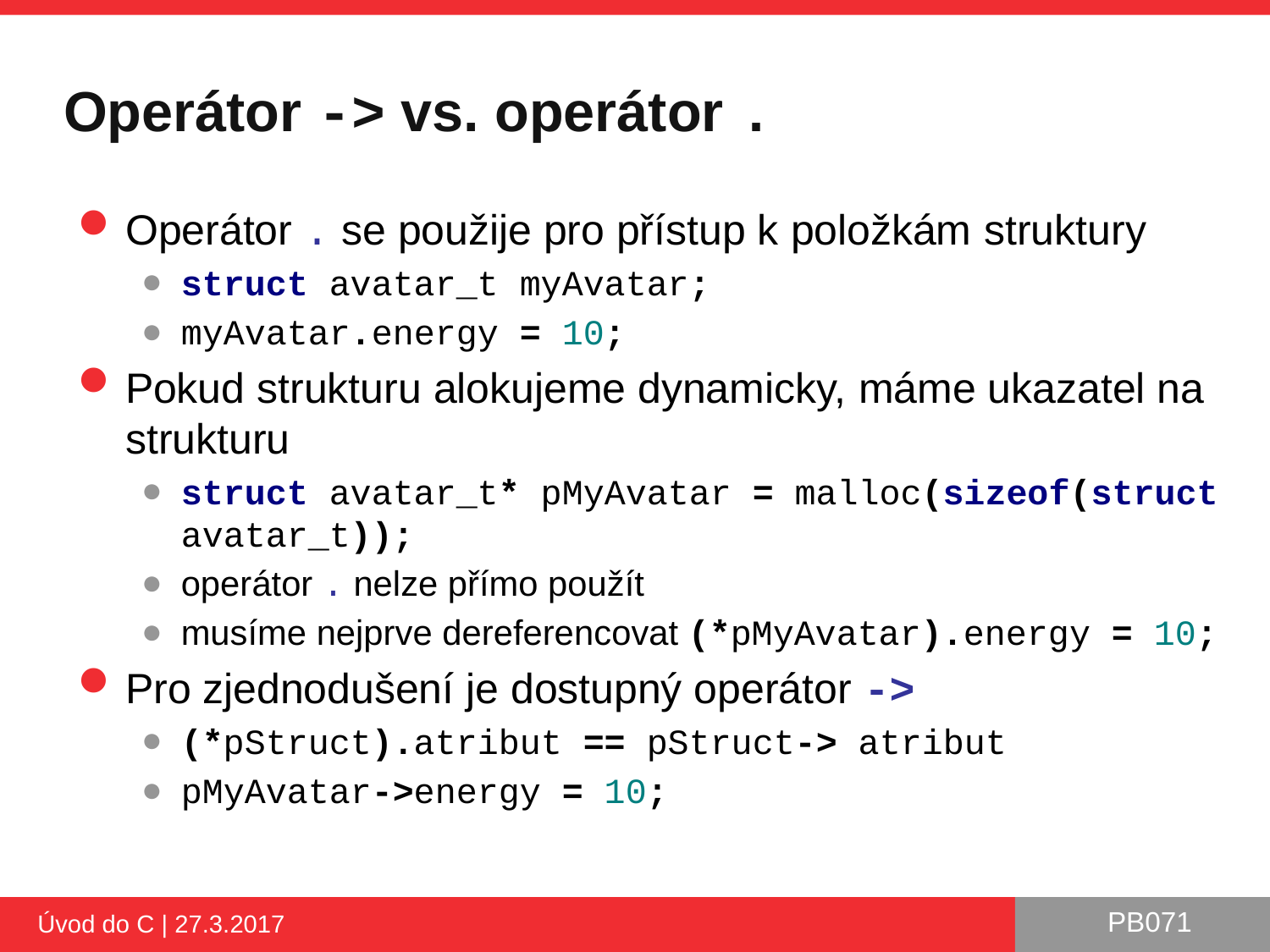

# Operátor -> vs. operátor .
Operátor . se použije pro přístup k položkám struktury
struct avatar_t myAvatar;
myAvatar.energy = 10;
Pokud strukturu alokujeme dynamicky, máme ukazatel na strukturu
struct avatar_t* pMyAvatar = malloc(sizeof(struct avatar_t));
operátor . nelze přímo použít
musíme nejprve dereferencovat (*pMyAvatar).energy = 10;
Pro zjednodušení je dostupný operátor ->
(*pStruct).atribut == pStruct-> atribut
pMyAvatar->energy = 10;

Úvod do C | 27.3.2017